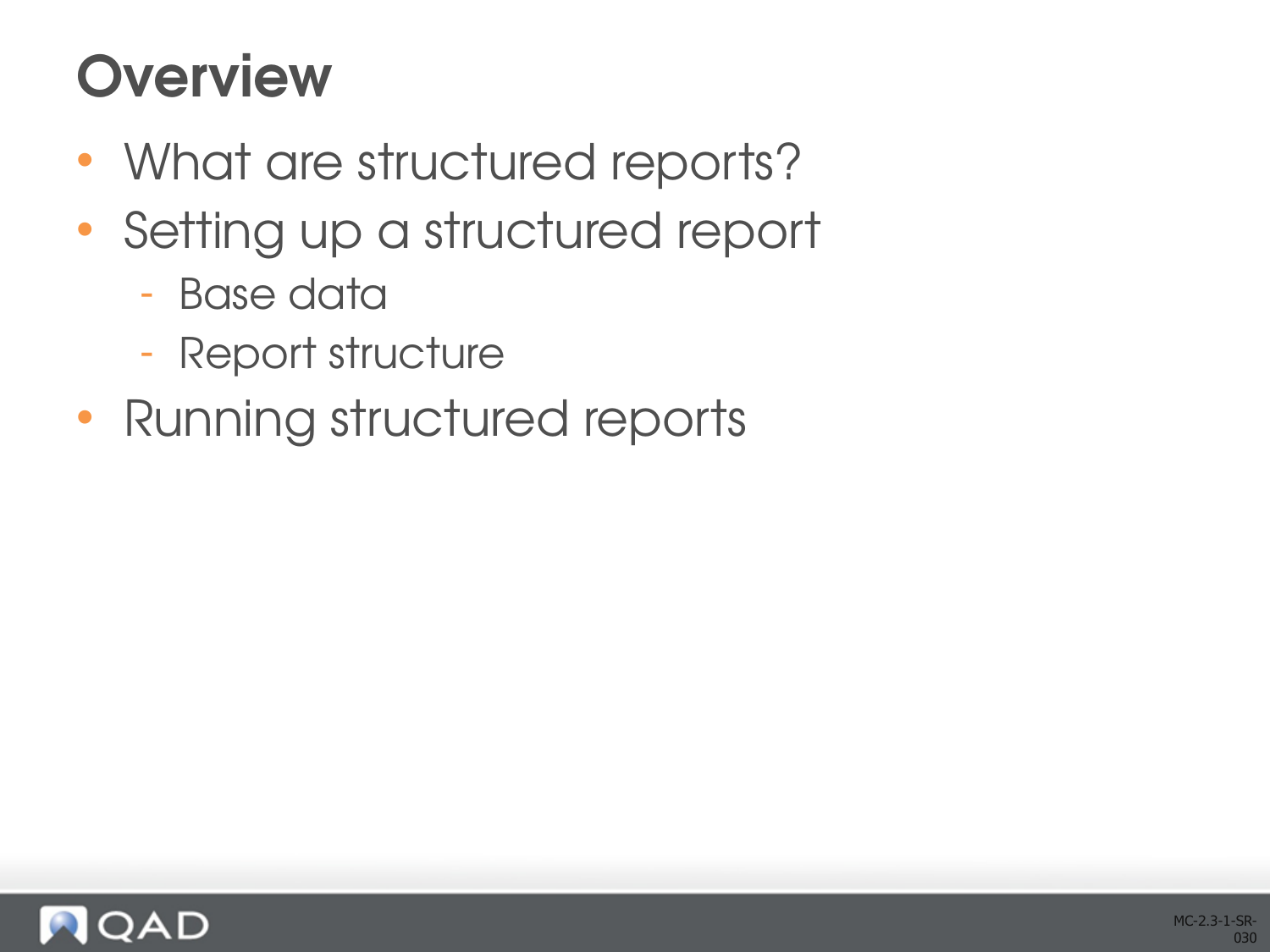

# Overview
What are structured reports?
Setting up a structured report
Base data
Report structure
Running structured reports

MC-2.3-1-SR-030